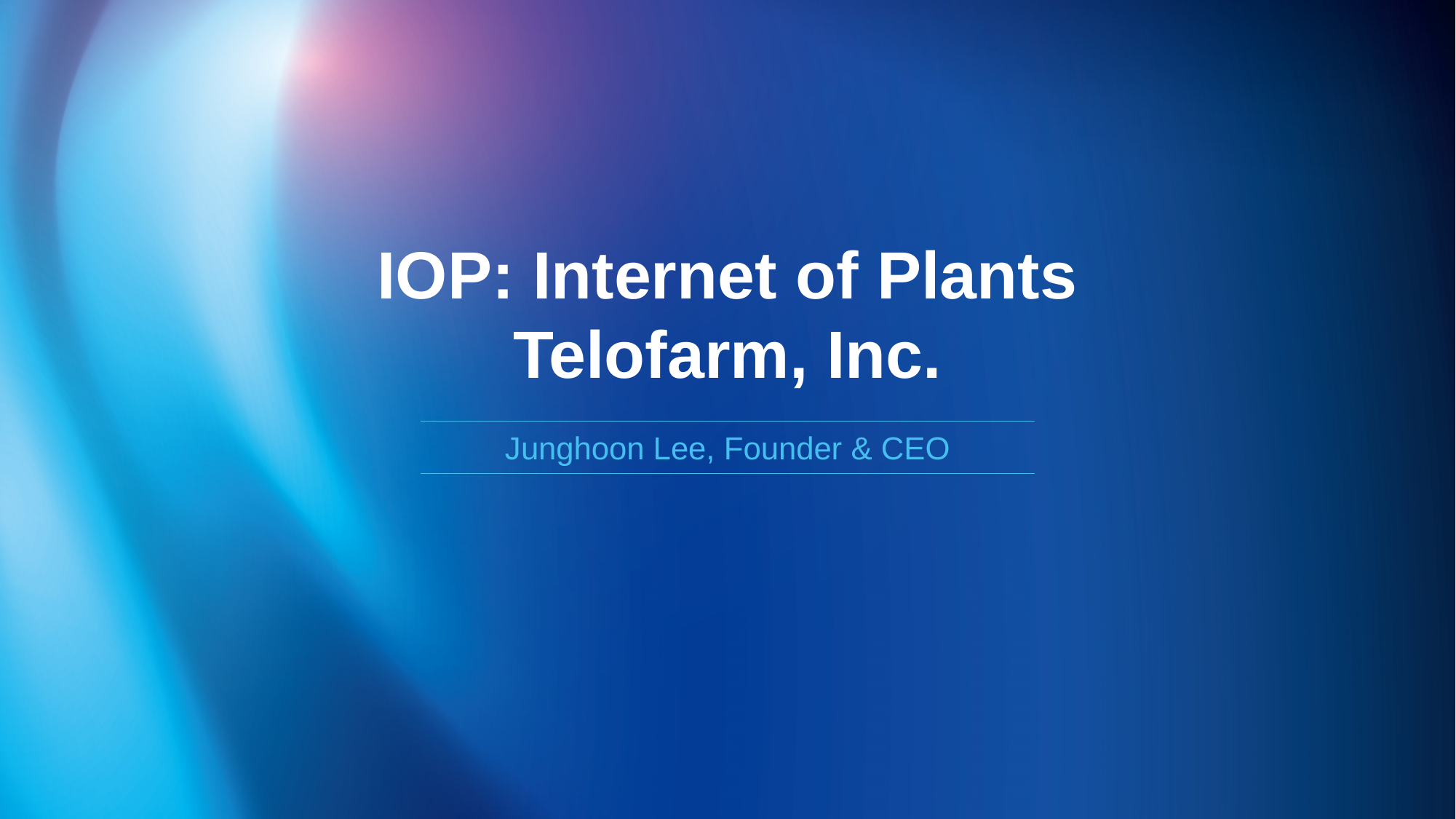

IOP: Internet of Plants
Telofarm, Inc.

Junghoon Lee, Founder & CEO